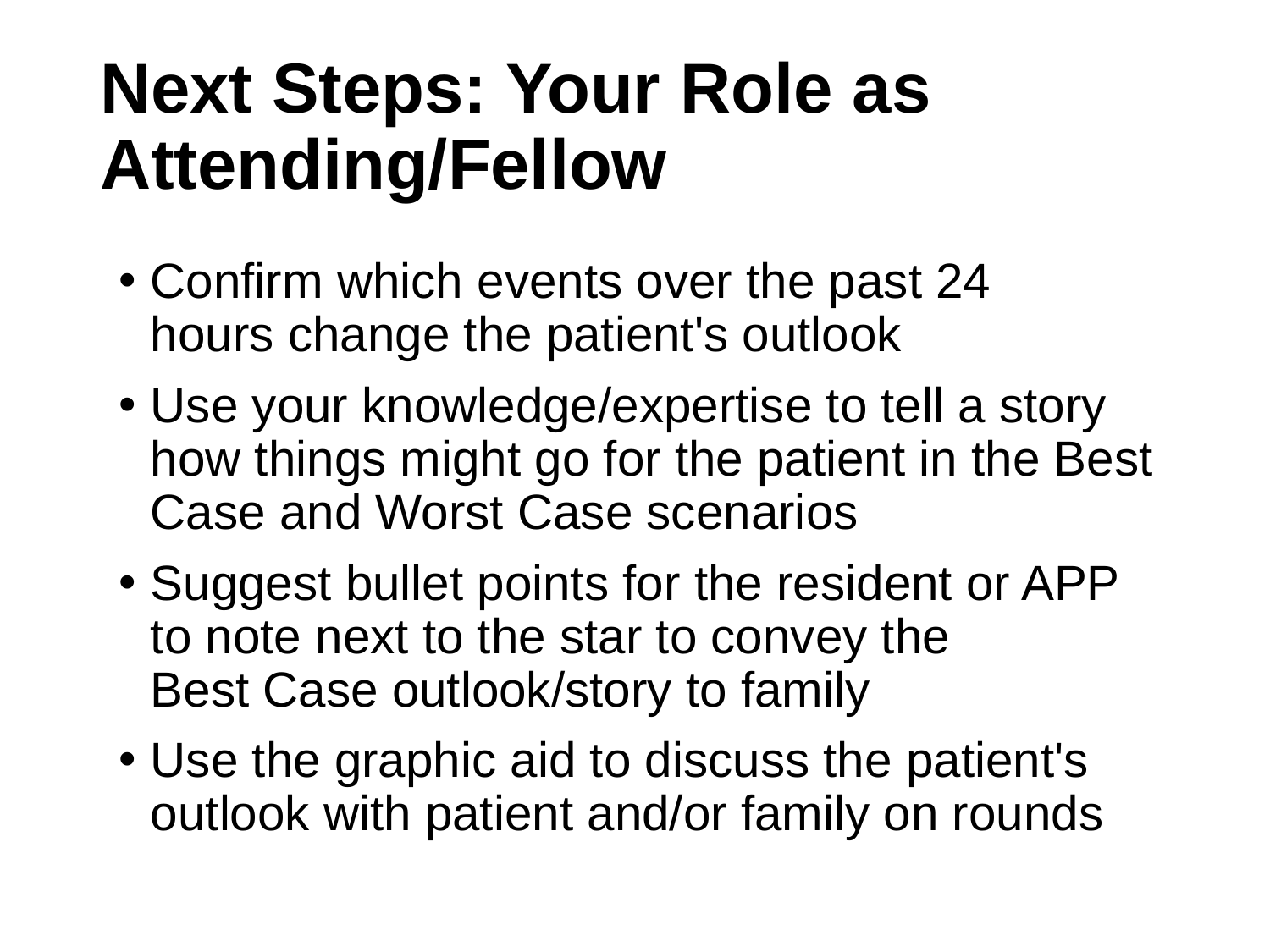

Next Steps: Your Role as Attending/Fellow
Confirm which events over the past 24 hours change the patient's outlook
Use your knowledge/expertise to tell a story how things might go for the patient in the Best Case and Worst Case scenarios
Suggest bullet points for the resident or APP to note next to the star to convey the Best Case outlook/story to family
Use the graphic aid to discuss the patient's outlook with patient and/or family on rounds